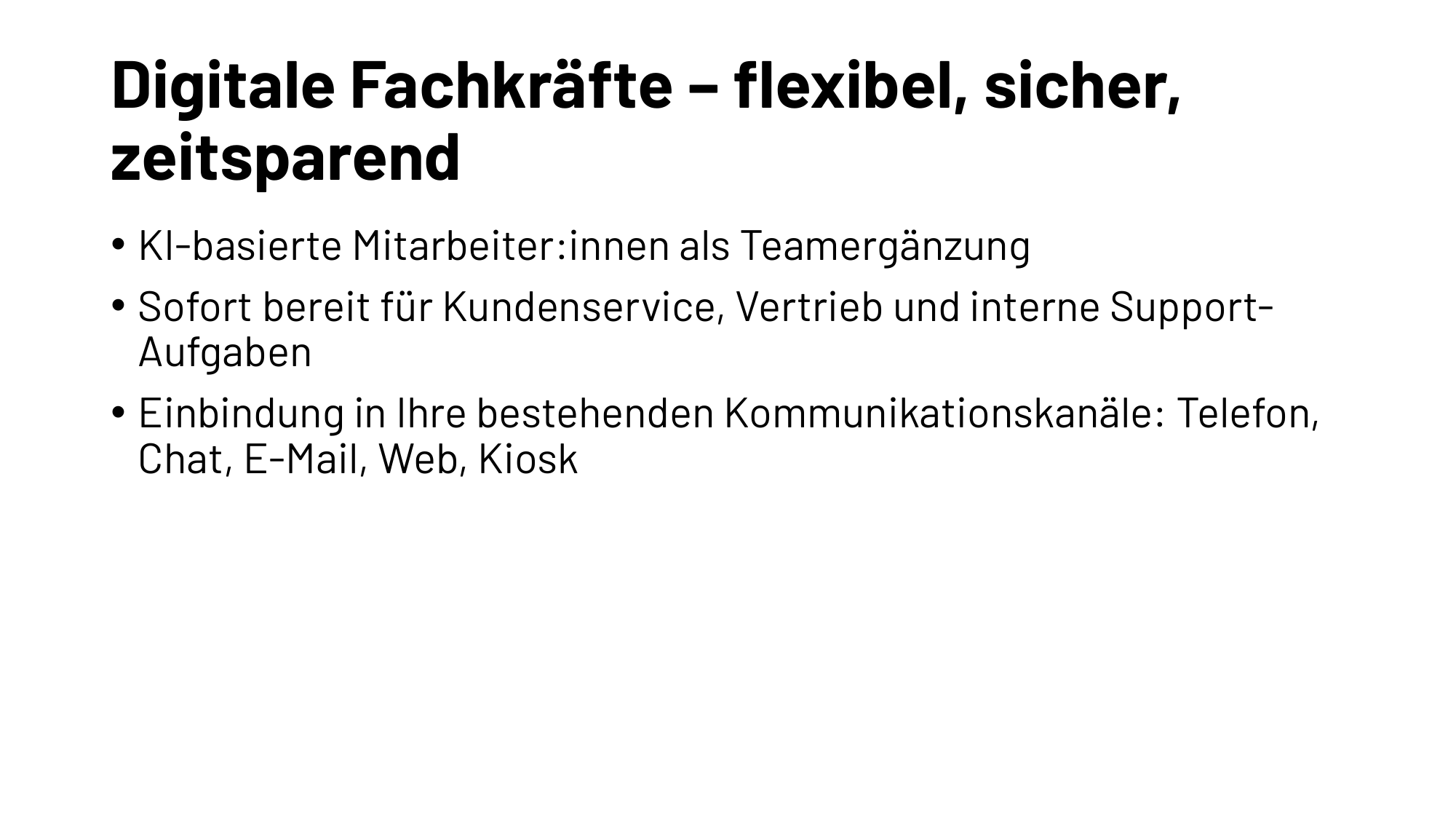

# Digitale Fachkräfte – flexibel, sicher, zeitsparend
KI-basierte Mitarbeiter:innen als Teamergänzung
Sofort bereit für Kundenservice, Vertrieb und interne Support-Aufgaben
Einbindung in Ihre bestehenden Kommunikationskanäle: Telefon, Chat, E-Mail, Web, Kiosk